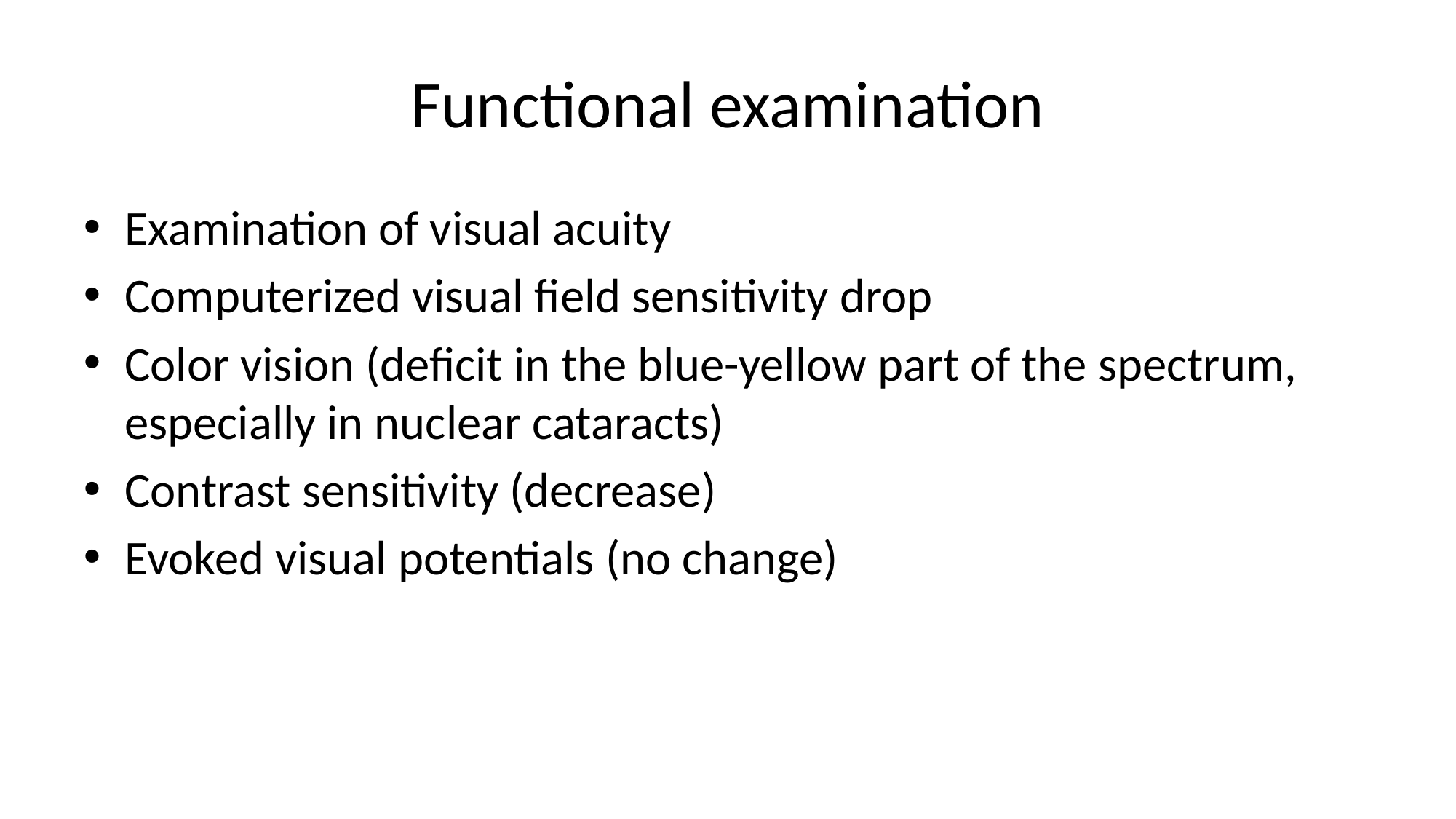

# Functional examination
Examination of visual acuity
Computerized visual field sensitivity drop
Color vision (deficit in the blue-yellow part of the spectrum, especially in nuclear cataracts)
Contrast sensitivity (decrease)
Evoked visual potentials (no change)